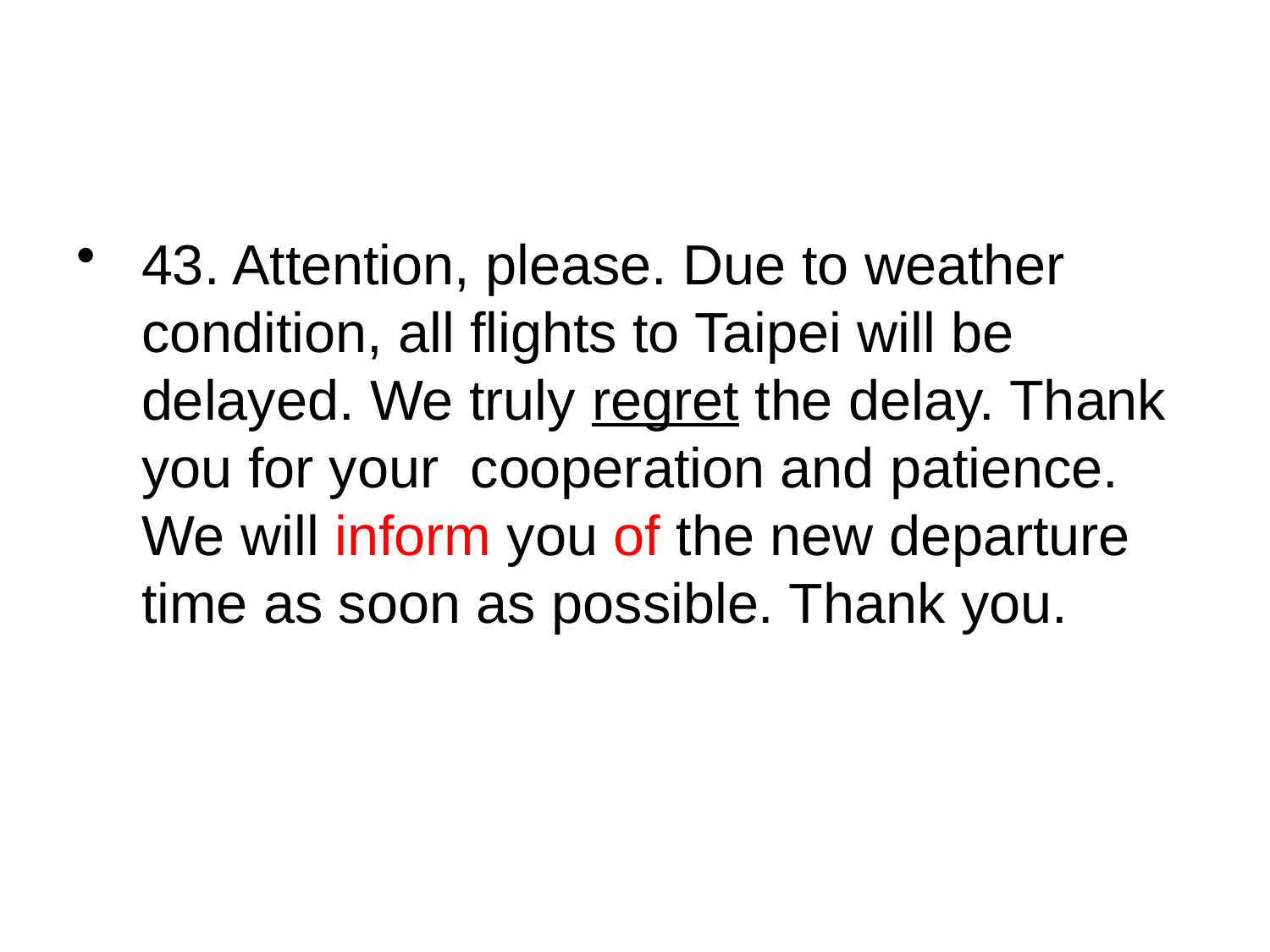

43. Attention, please. Due to weather condition, all flights to Taipei will be delayed. We truly regret the delay. Thank you for your  cooperation and patience. We will inform you of the new departure time as soon as possible. Thank you.